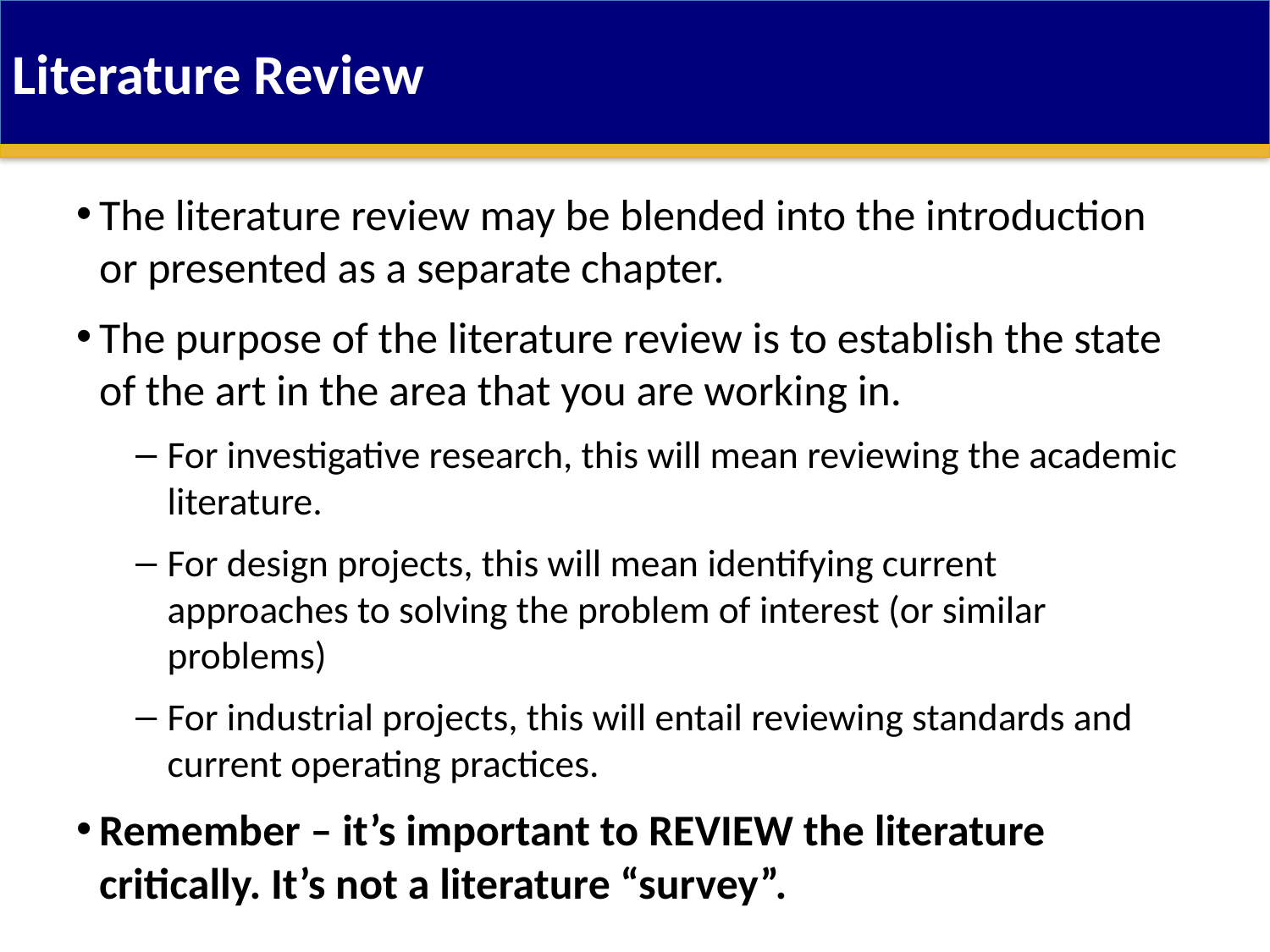

Literature Review

The literature review may be blended into the introduction or presented as a separate chapter.
The purpose of the literature review is to establish the state of the art in the area that you are working in.
For investigative research, this will mean reviewing the academic literature.
For design projects, this will mean identifying current approaches to solving the problem of interest (or similar problems)
For industrial projects, this will entail reviewing standards and current operating practices.
Remember – it’s important to REVIEW the literature critically. It’s not a literature “survey”.